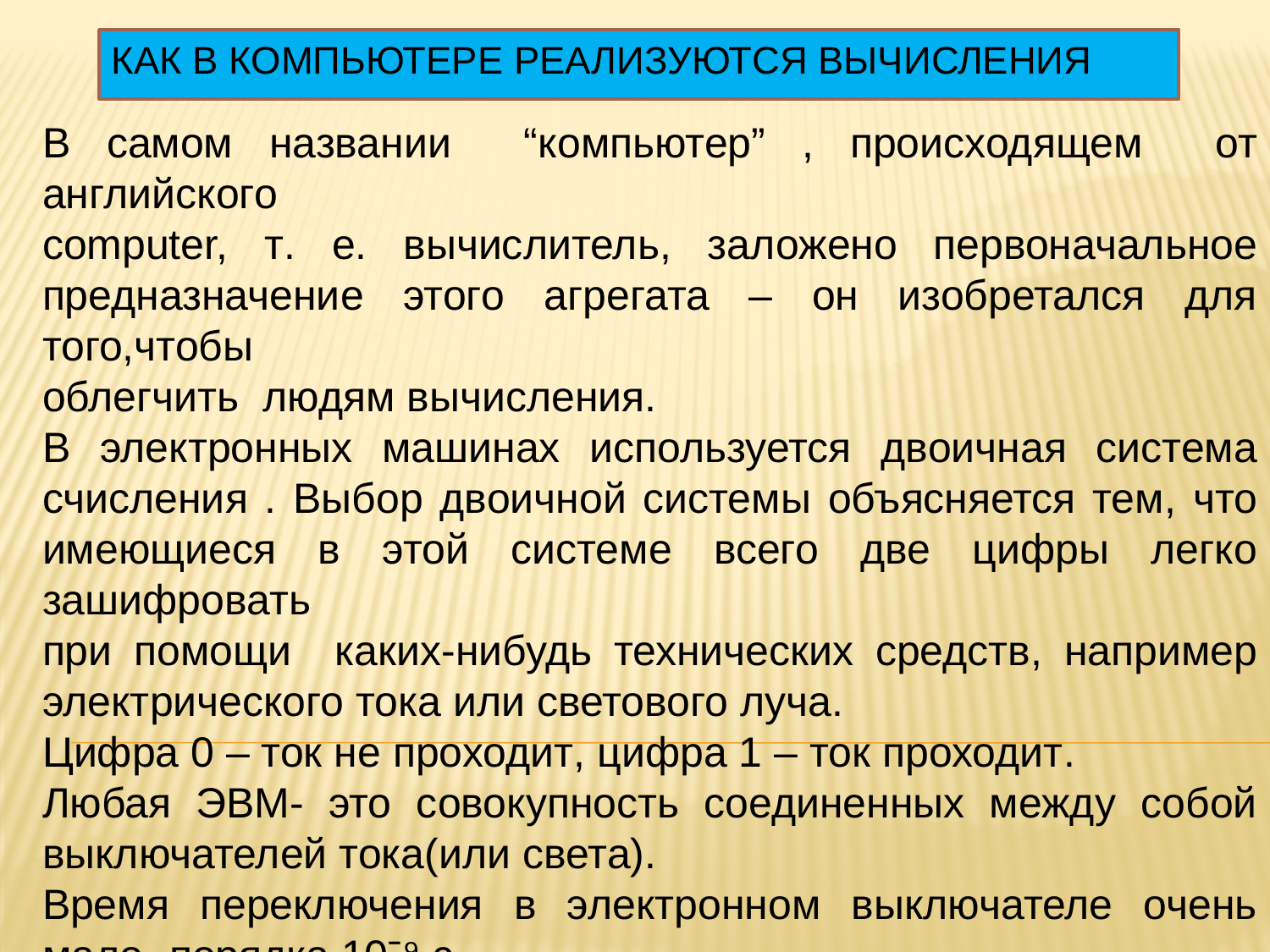

# КАК В КОМПЬЮТЕРЕ РЕАЛИЗУЮТСЯ ВЫЧИСЛЕНИЯ
В самом названии  “компьютер” , происходящем  от английского
computer, т. е. вычислитель, заложено первоначальное предназначение этого агрегата – он изобретался для того,чтобы
облегчить  людям вычисления.
В электронных машинах используется двоичная система счисления . Выбор двоичной системы объясняется тем, что имеющиеся в этой системе всего две цифры легко зашифровать
при помощи  каких-нибудь технических средств, например электрического тока или светового луча.
Цифра 0 – ток не проходит, цифра 1 – ток проходит.
Любая ЭВМ- это совокупность соединенных между собой выключателей тока(или света).
Время переключения в электронном выключателе очень мало- порядка 10ˉ⁹ с.